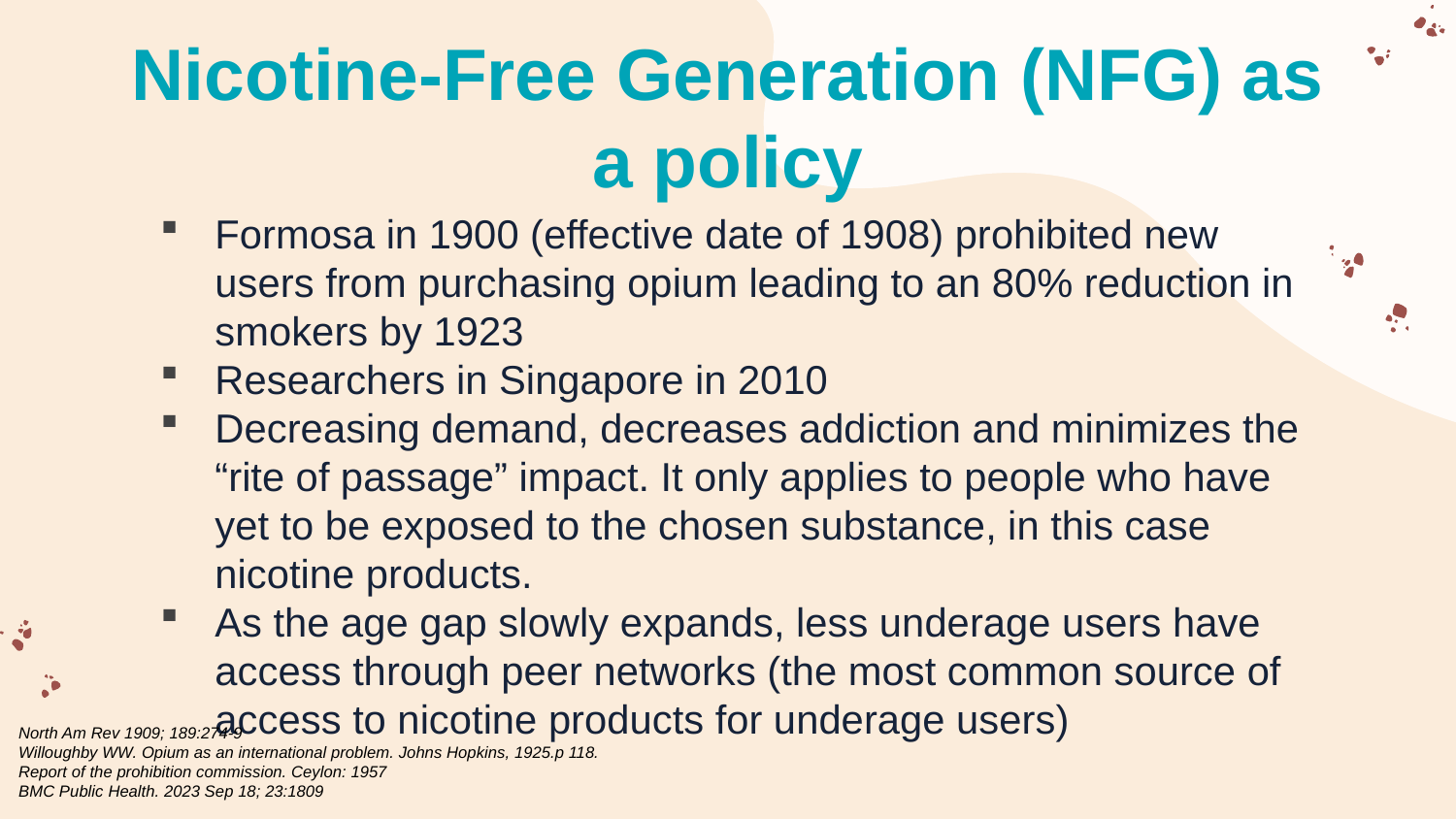

# Nicotine-Free Generation (NFG) as a policy
Formosa in 1900 (effective date of 1908) prohibited new users from purchasing opium leading to an 80% reduction in smokers by 1923
Researchers in Singapore in 2010
Decreasing demand, decreases addiction and minimizes the “rite of passage” impact. It only applies to people who have yet to be exposed to the chosen substance, in this case nicotine products.
As the age gap slowly expands, less underage users have access through peer networks (the most common source of access to nicotine products for underage users)

North Am Rev 1909; 189:274-9
Willoughby WW. Opium as an international problem. Johns Hopkins, 1925.p 118.
Report of the prohibition commission. Ceylon: 1957
BMC Public Health. 2023 Sep 18; 23:1809